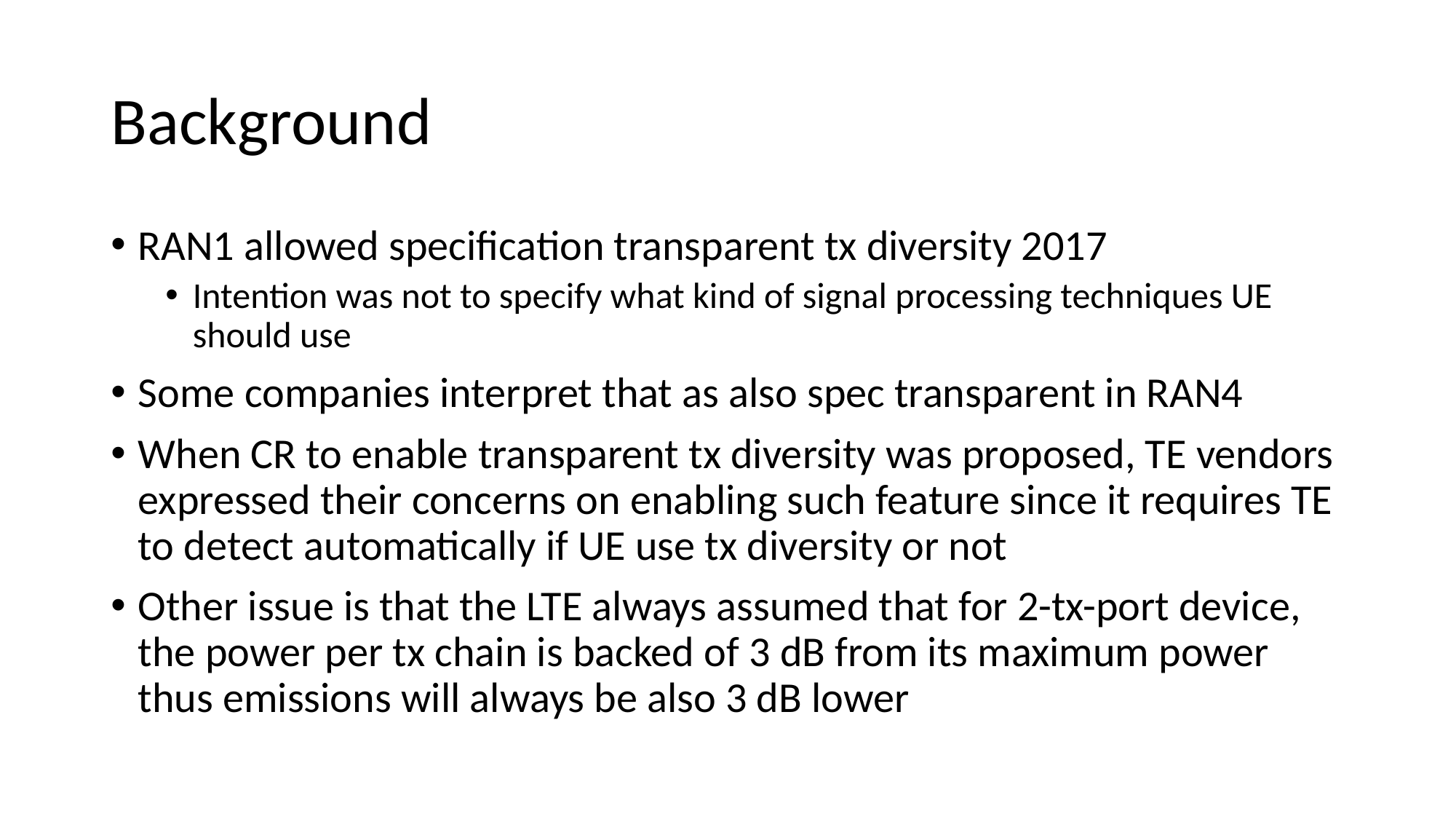

# Background
RAN1 allowed specification transparent tx diversity 2017
Intention was not to specify what kind of signal processing techniques UE should use
Some companies interpret that as also spec transparent in RAN4
When CR to enable transparent tx diversity was proposed, TE vendors expressed their concerns on enabling such feature since it requires TE to detect automatically if UE use tx diversity or not
Other issue is that the LTE always assumed that for 2-tx-port device, the power per tx chain is backed of 3 dB from its maximum power thus emissions will always be also 3 dB lower